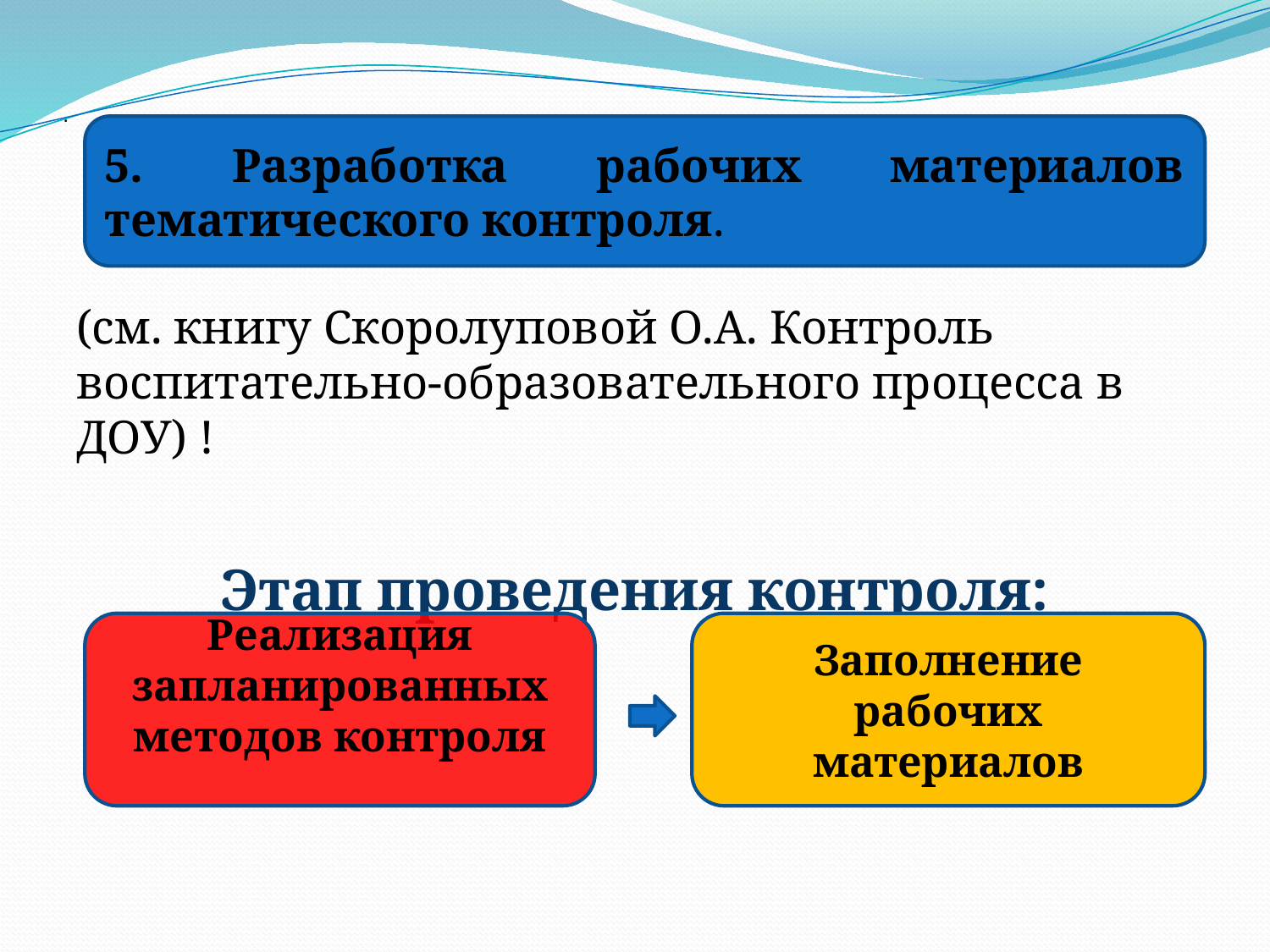

# .
5. Разработка рабочих материалов тематического контроля.

(см. книгу Скоролуповой О.А. Контроль воспитательно-образовательного процесса в ДОУ) !

Этап проведения контроля:

Реализация запланированных методов контроля

Заполнение рабочих материалов